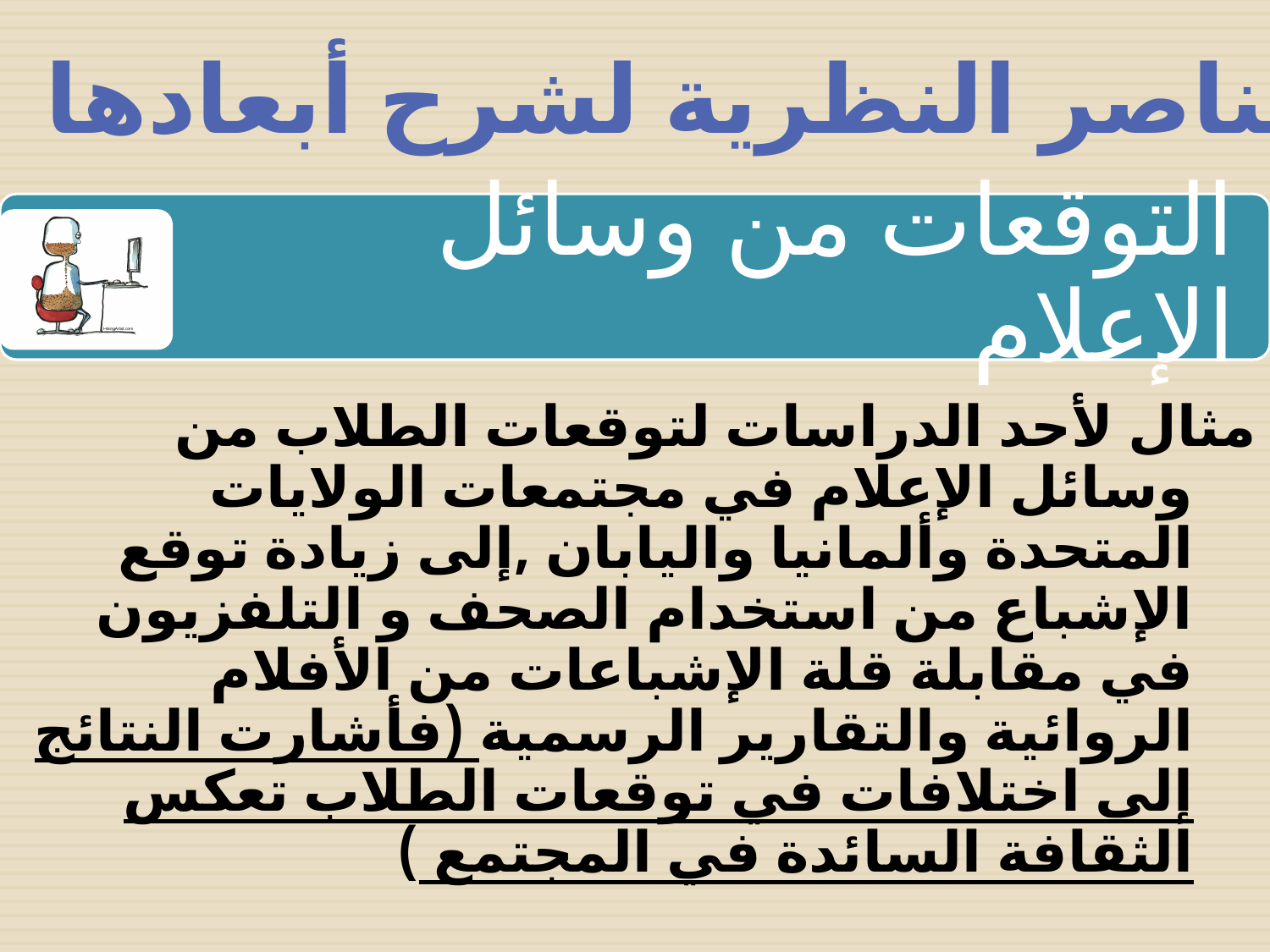

عناصر النظرية لشرح أبعادها
التوقعات من وسائل الإعلام
مثال لأحد الدراسات لتوقعات الطلاب من وسائل الإعلام في مجتمعات الولايات المتحدة وألمانيا واليابان ,إلى زيادة توقع الإشباع من استخدام الصحف و التلفزيون في مقابلة قلة الإشباعات من الأفلام الروائية والتقارير الرسمية (فأشارت النتائج إلى اختلافات في توقعات الطلاب تعكس الثقافة السائدة في المجتمع )